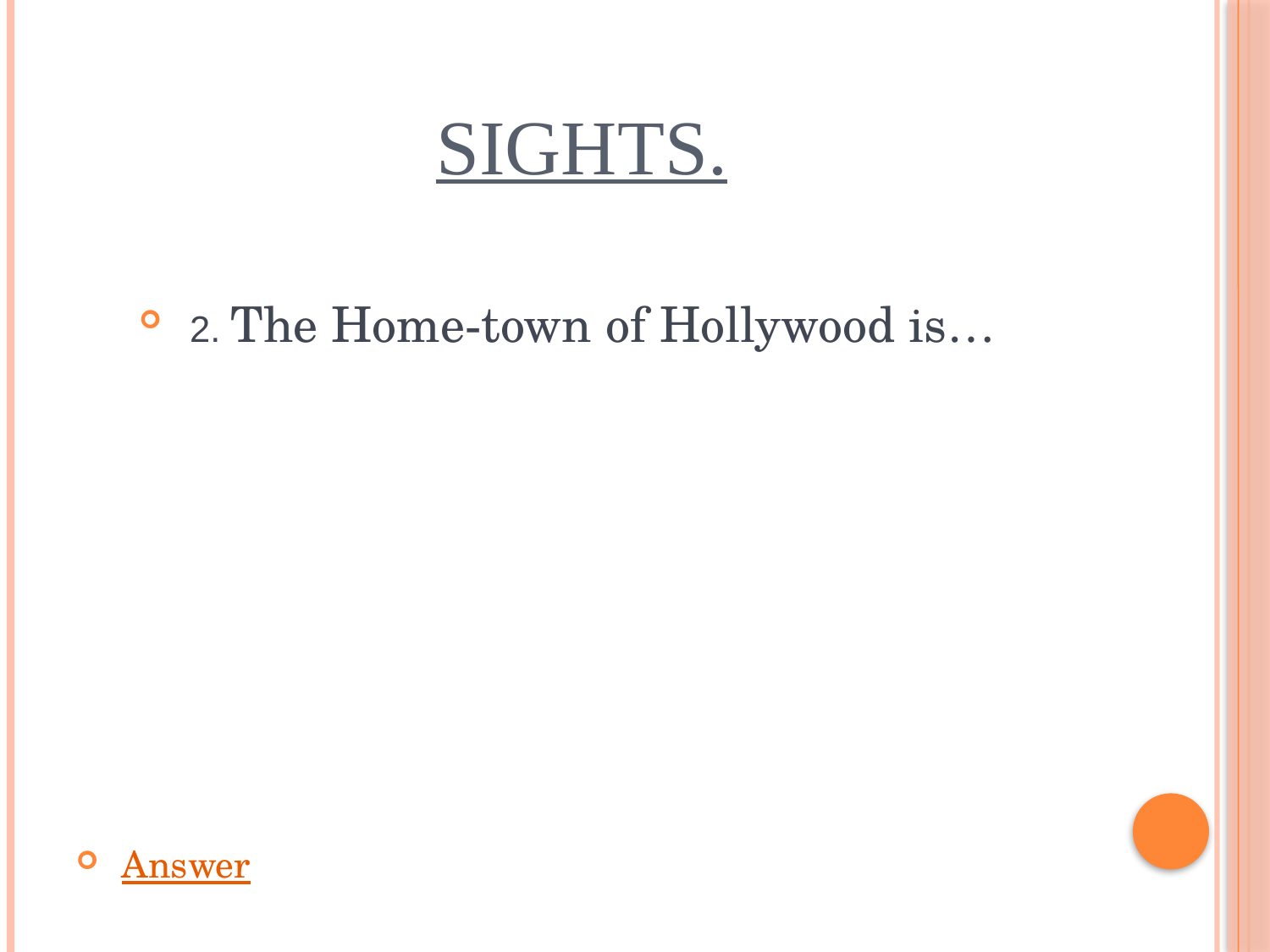

# Sights.
2. The Home-town of Hollywood is…

 Answer